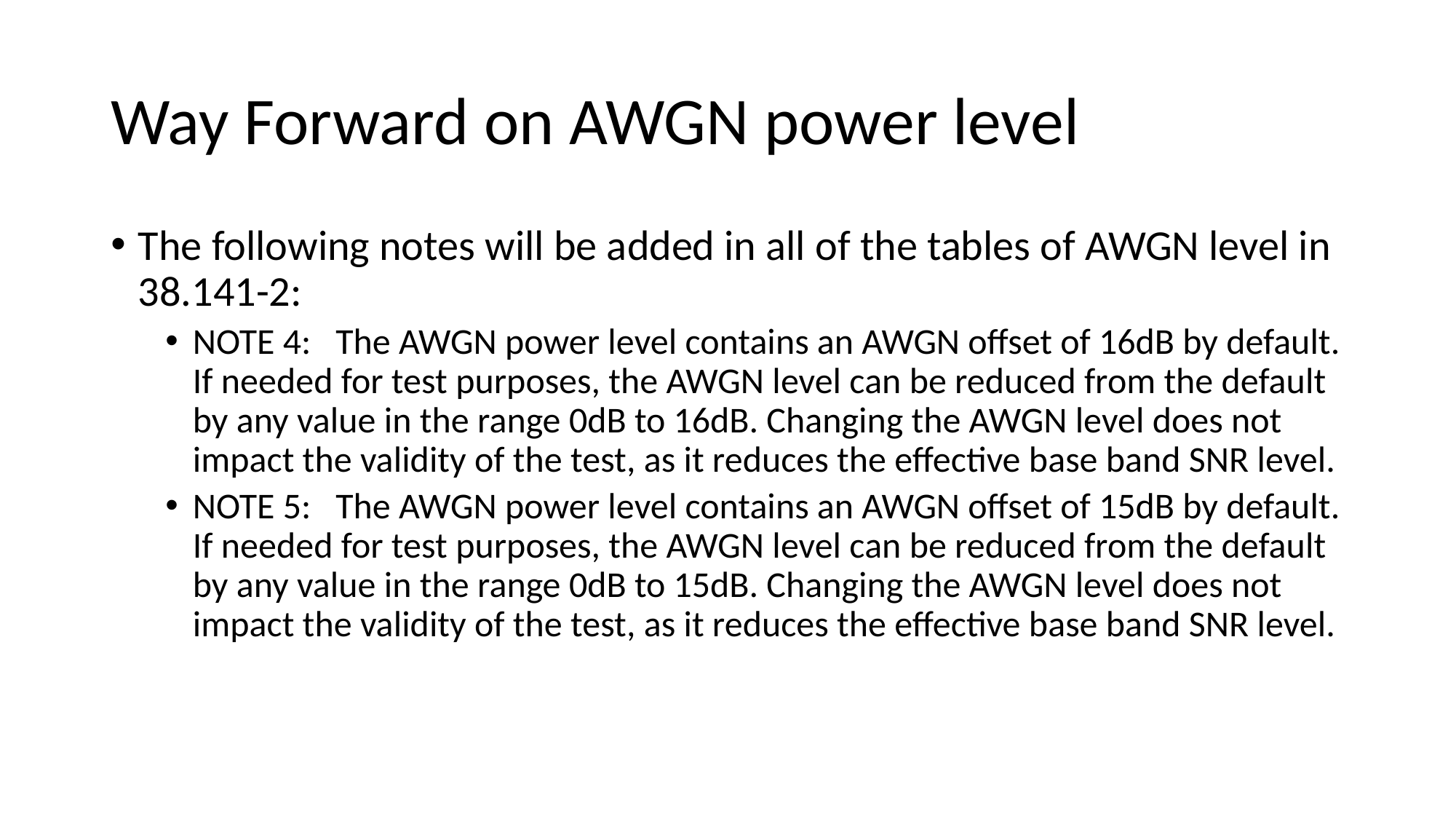

# Way Forward on AWGN power level
The following notes will be added in all of the tables of AWGN level in 38.141-2:
NOTE 4:   The AWGN power level contains an AWGN offset of 16dB by default. If needed for test purposes, the AWGN level can be reduced from the default by any value in the range 0dB to 16dB. Changing the AWGN level does not impact the validity of the test, as it reduces the effective base band SNR level.
NOTE 5:   The AWGN power level contains an AWGN offset of 15dB by default. If needed for test purposes, the AWGN level can be reduced from the default by any value in the range 0dB to 15dB. Changing the AWGN level does not impact the validity of the test, as it reduces the effective base band SNR level.